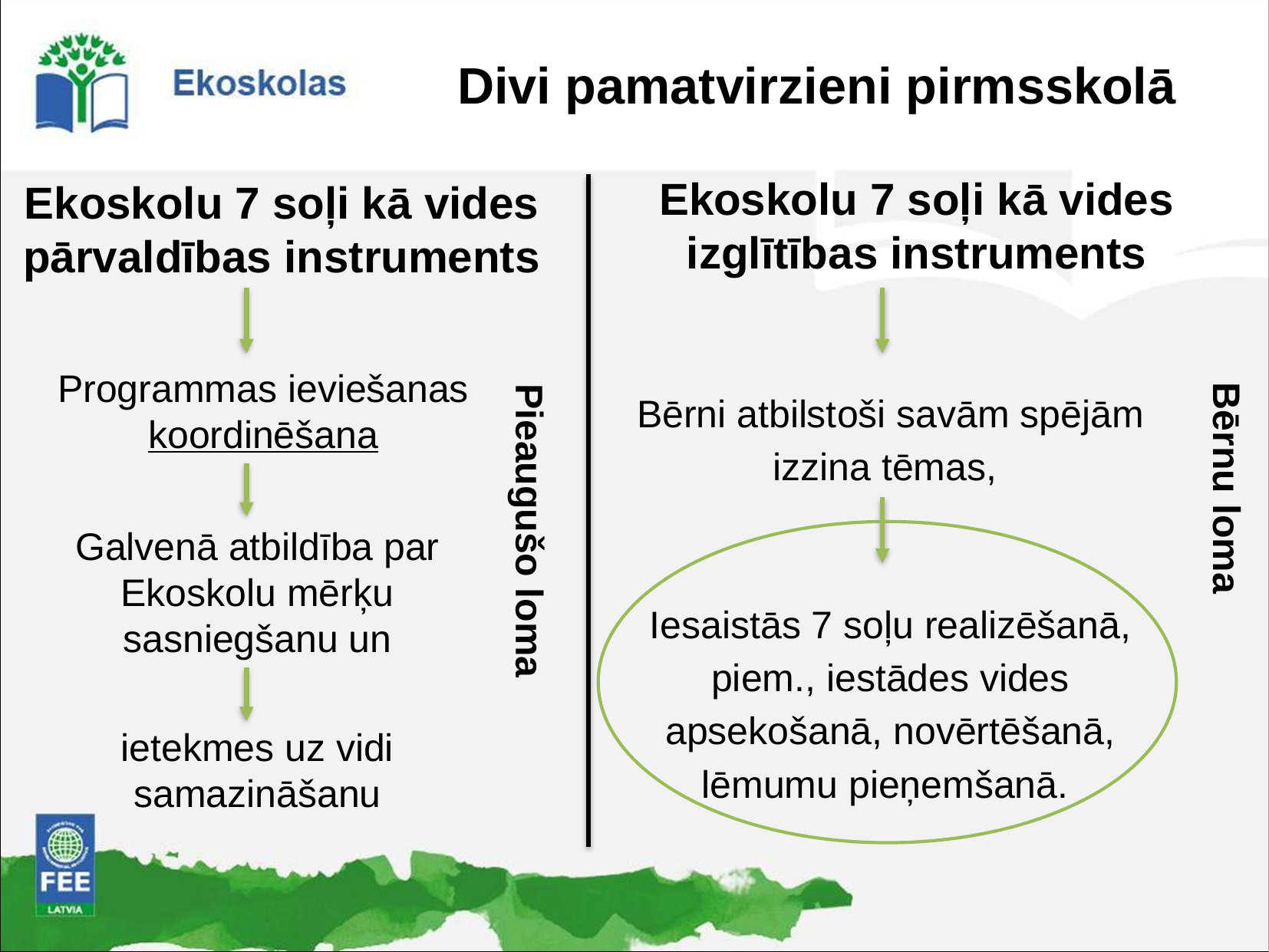

Divi pamatvirzieni pirmsskolā
Ekoskolu 7 soļi kā vides izglītības instruments
Ekoskolu 7 soļi kā vides pārvaldības instruments

Programmas ieviešanas koordinēšana
Bērni atbilstoši savām spējām izzina tēmas,

Iesaistās 7 soļu realizēšanā, piem., iestādes vides apsekošanā, novērtēšanā, lēmumu pieņemšanā.
Galvenā atbildība par Ekoskolu mērķu sasniegšanu un

Bērnu loma
Pieaugušo loma
ietekmes uz vidi samazināšanu